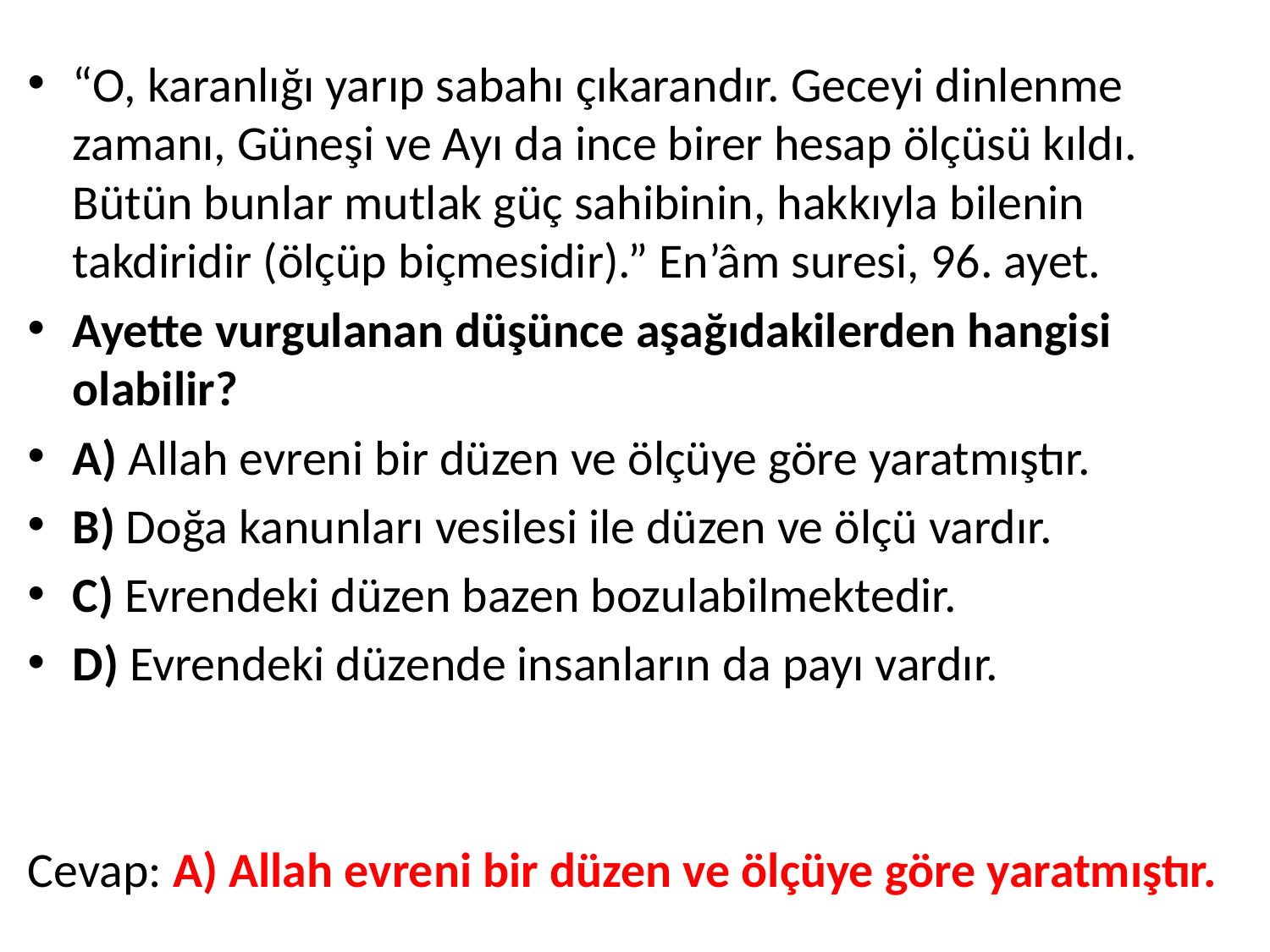

“O, karanlığı yarıp sabahı çıkarandır. Geceyi dinlenme zamanı, Güneşi ve Ayı da ince birer hesap ölçüsü kıldı. Bütün bunlar mutlak güç sahibinin, hakkıyla bilenin takdiridir (ölçüp biçmesidir).” En’âm suresi, 96. ayet.
Ayette vurgulanan düşünce aşağıdakilerden hangisi olabilir?
A) Allah evreni bir düzen ve ölçüye göre yaratmıştır.
B) Doğa kanunları vesilesi ile düzen ve ölçü vardır.
C) Evrendeki düzen bazen bozulabilmektedir.
D) Evrendeki düzende insanların da payı vardır.

Cevap: A) Allah evreni bir düzen ve ölçüye göre yaratmıştır.